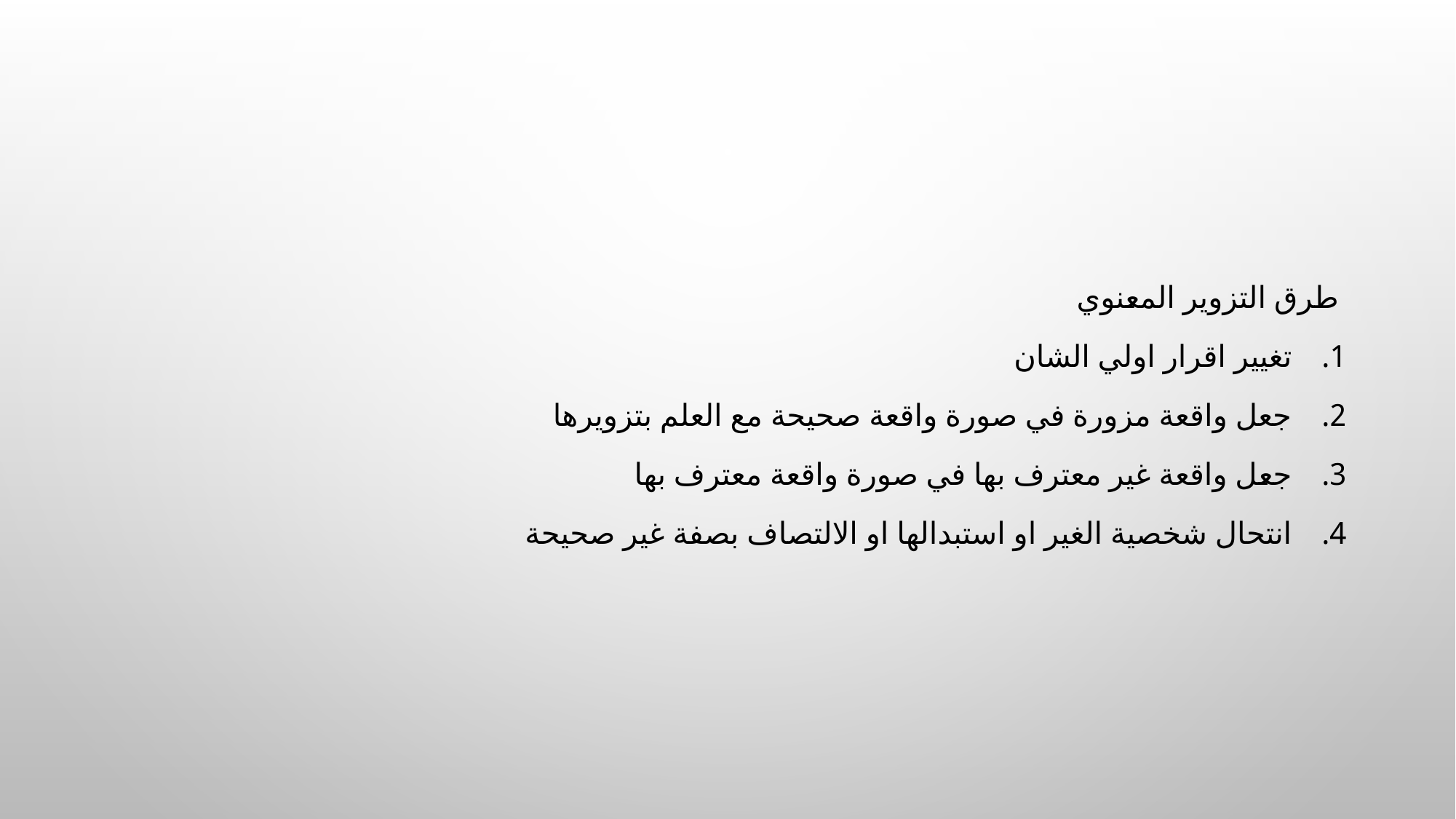

#
طرق التزوير المعنوي
تغيير اقرار اولي الشان
جعل واقعة مزورة في صورة واقعة صحيحة مع العلم بتزويرها
جعل واقعة غير معترف بها في صورة واقعة معترف بها
انتحال شخصية الغير او استبدالها او الالتصاف بصفة غير صحيحة